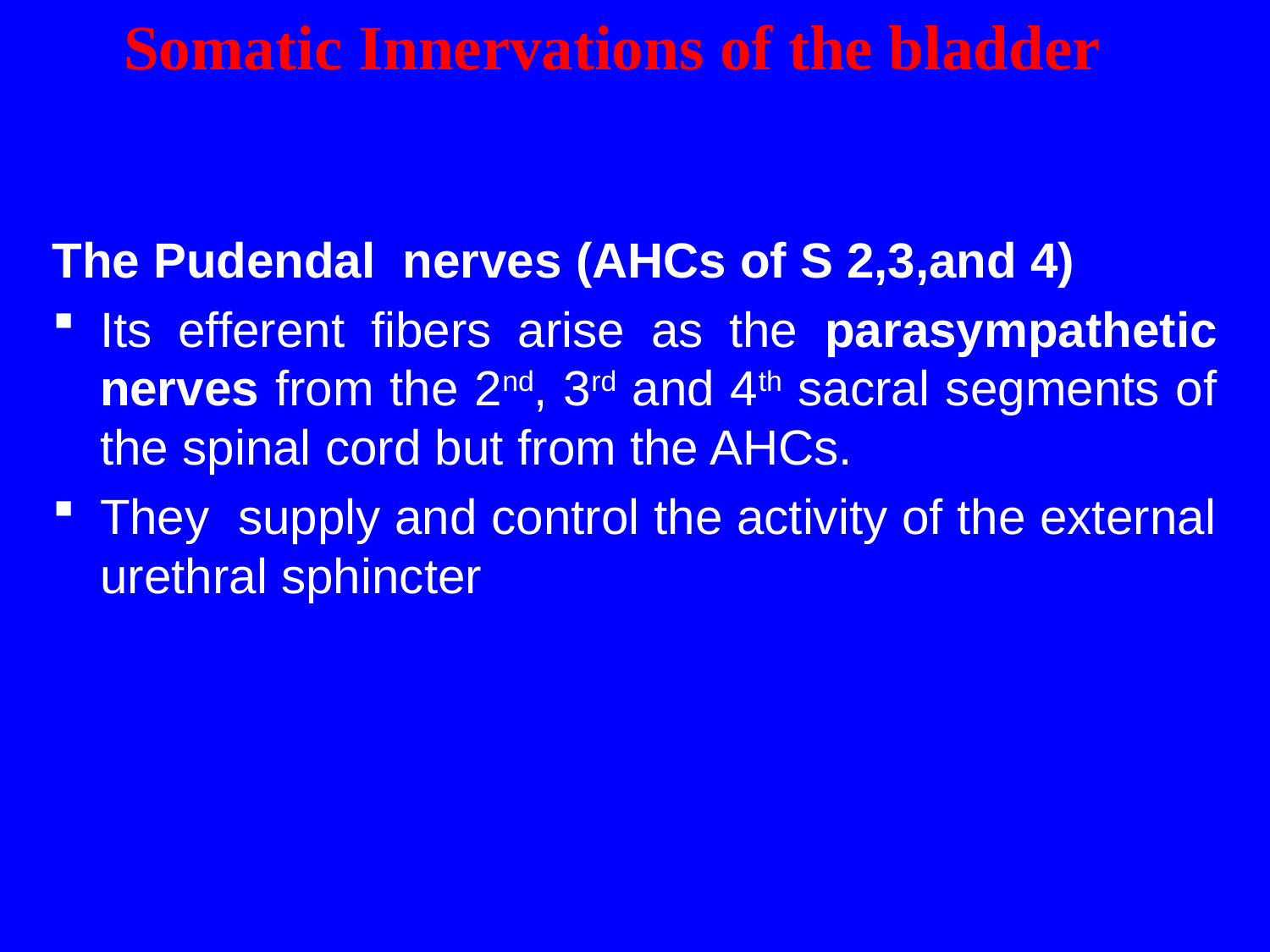

Somatic Innervations of the bladder
The Pudendal  nerves (AHCs of S 2,3,and 4)
Its efferent fibers arise as the parasympathetic nerves from the 2nd, 3rd and 4th sacral segments of the spinal cord but from the AHCs.
They  supply and control the activity of the external urethral sphincter